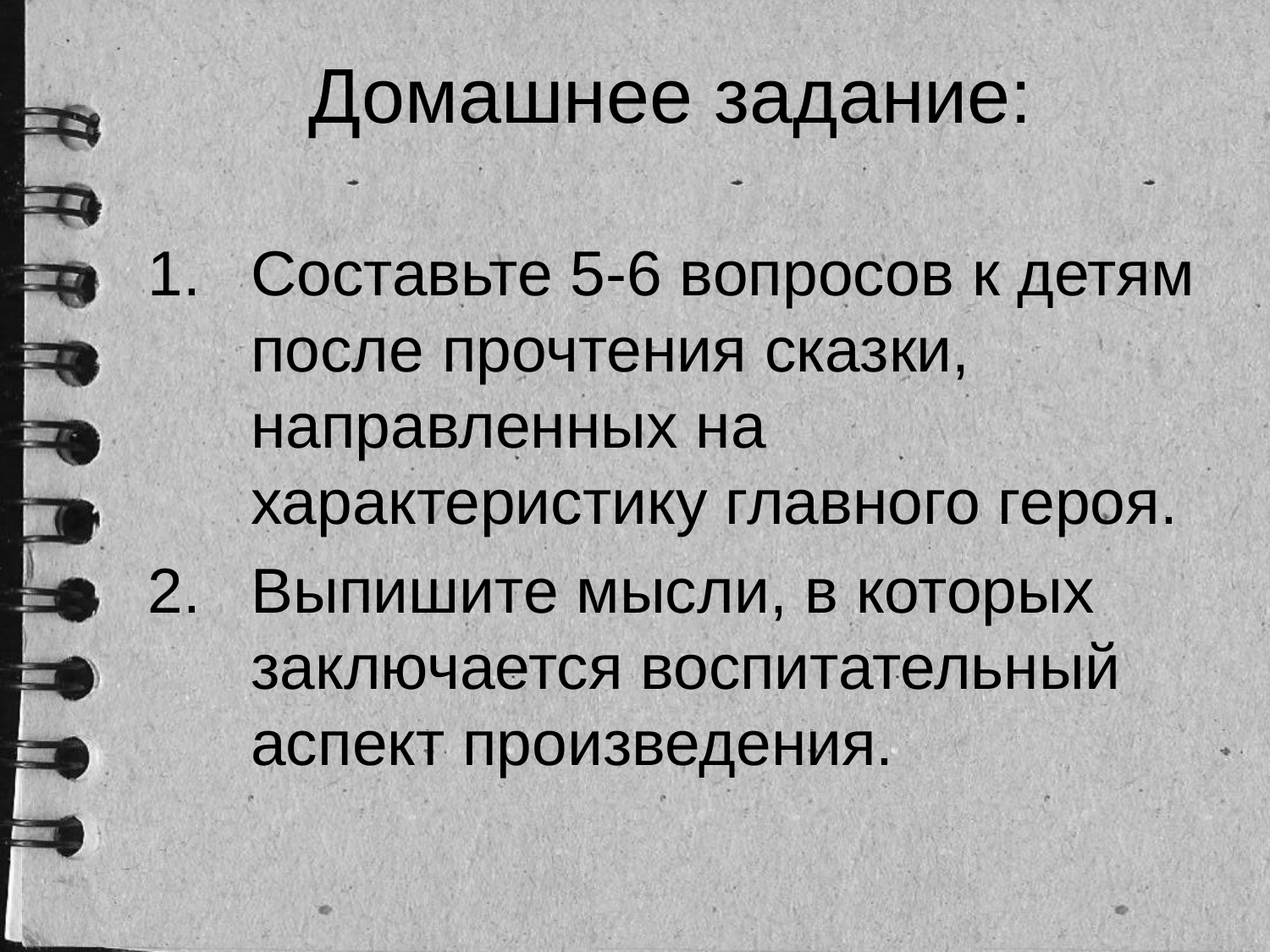

# Домашнее задание:
Составьте 5-6 вопросов к детям после прочтения сказки, направленных на характеристику главного героя.
Выпишите мысли, в которых заключается воспитательный аспект произведения.